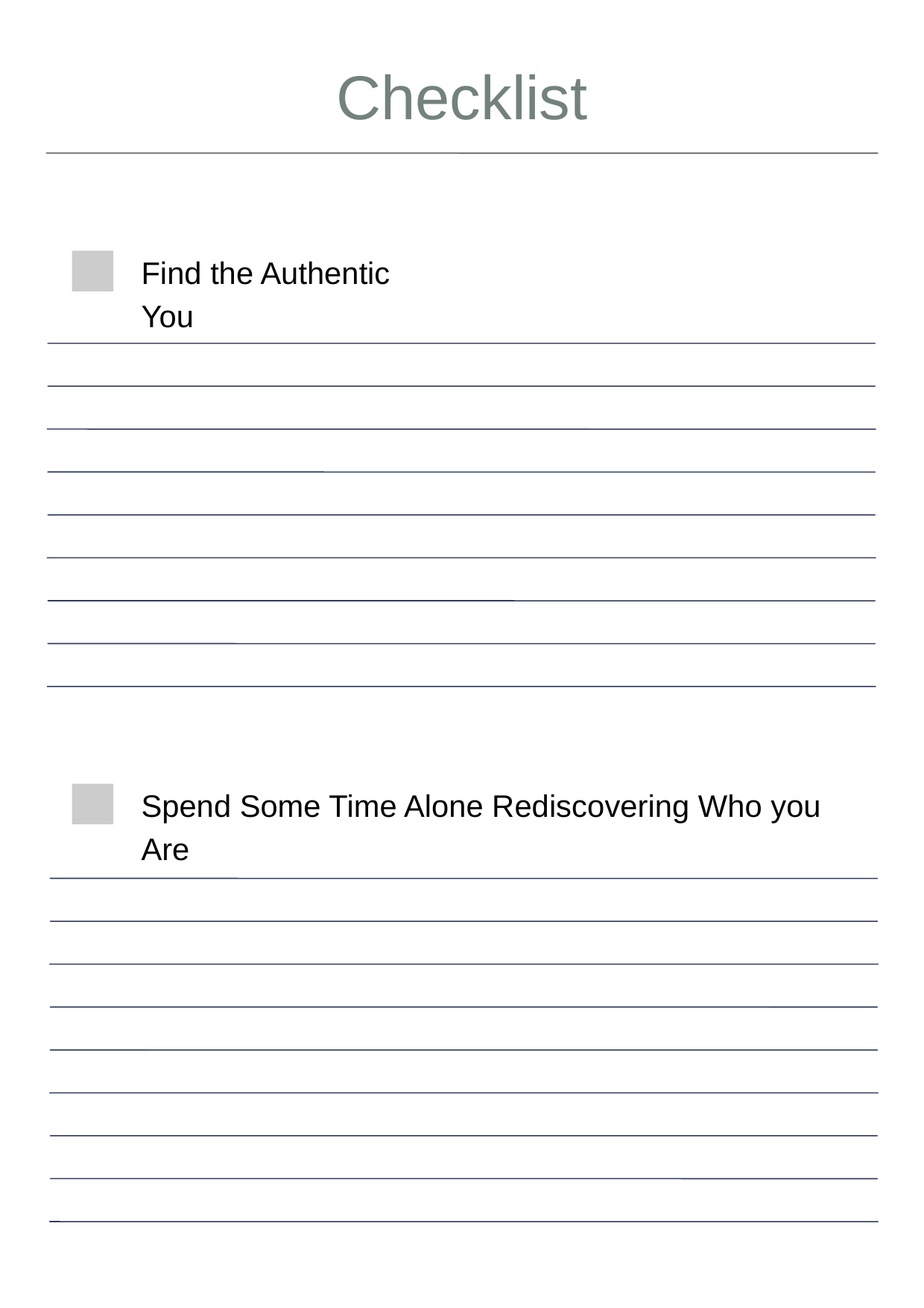

Checklist

Find the Authentic You

Spend Some Time Alone Rediscovering Who you Are